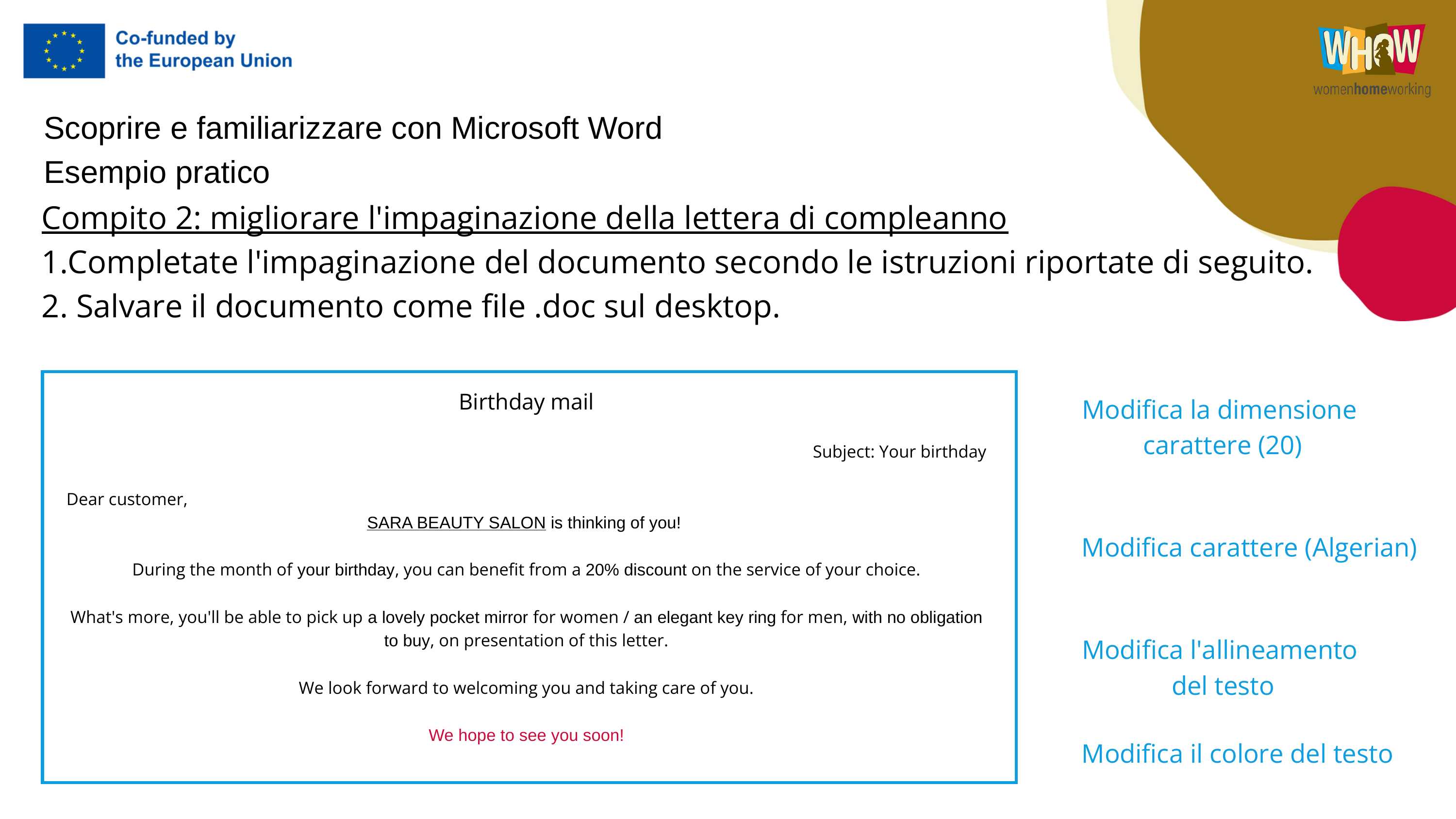

Scoprire e familiarizzare con Microsoft Word
Esempio pratico
Compito 2: migliorare l'impaginazione della lettera di compleanno
1.Completate l'impaginazione del documento secondo le istruzioni riportate di seguito.
2. Salvare il documento come file .doc sul desktop.

Birthday mail

Subject: Your birthday

Dear customer,
SARA BEAUTY SALON is thinking of you!

During the month of your birthday, you can benefit from a 20% discount on the service of your choice.

What's more, you'll be able to pick up a lovely pocket mirror for women / an elegant key ring for men, with no obligation to buy, on presentation of this letter.

We look forward to welcoming you and taking care of you.

We hope to see you soon!

Modifica la dimensione
carattere (20)
Modifica carattere (Algerian)
Modifica l'allineamento
del testo
Modifica il colore del testo